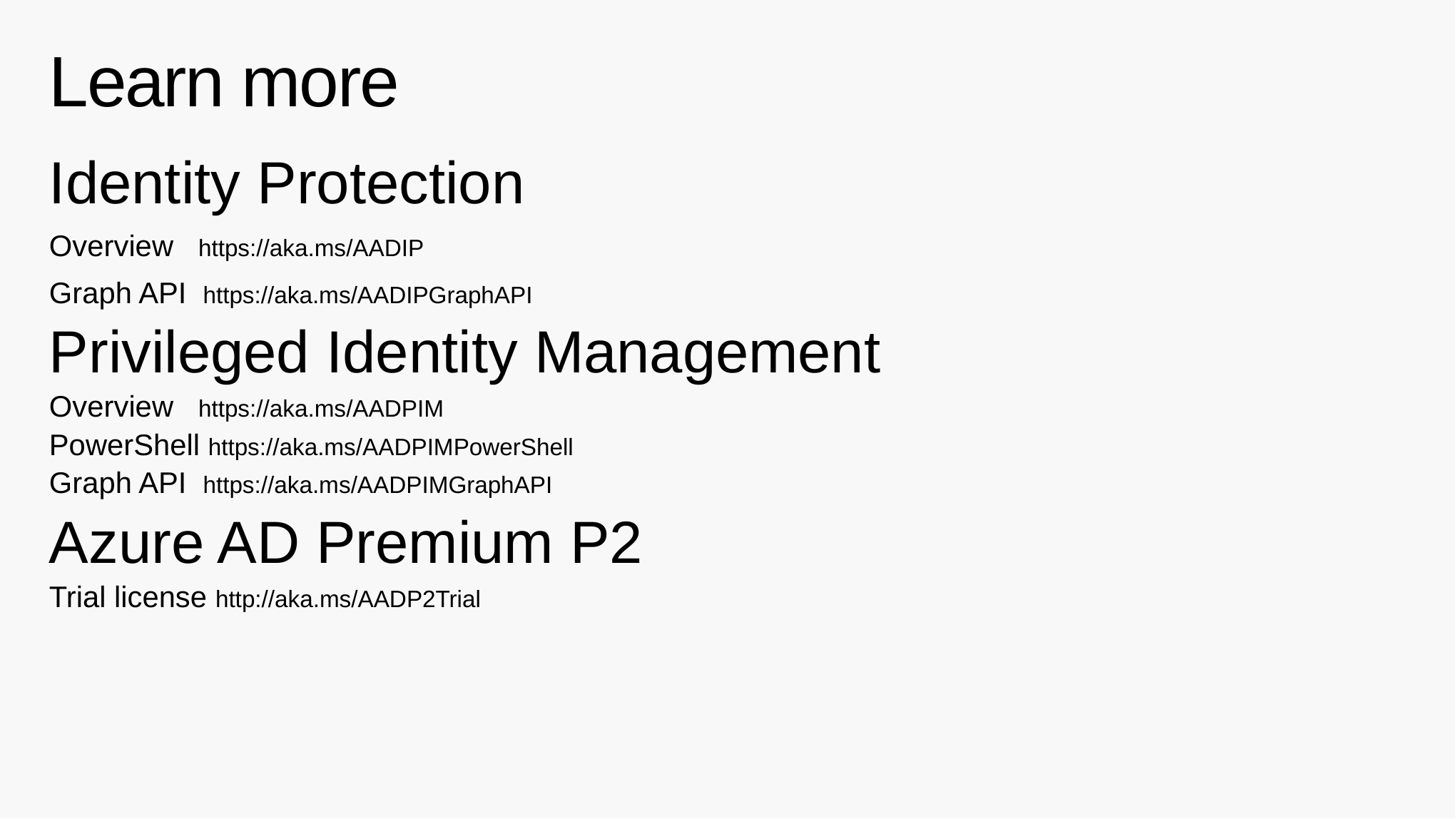

# Learn more
Identity Protection
Overview   https://aka.ms/AADIP
Graph API  https://aka.ms/AADIPGraphAPI
Privileged Identity Management
Overview   https://aka.ms/AADPIM
PowerShell https://aka.ms/AADPIMPowerShell
Graph API  https://aka.ms/AADPIMGraphAPI
Azure AD Premium P2
Trial license http://aka.ms/AADP2Trial